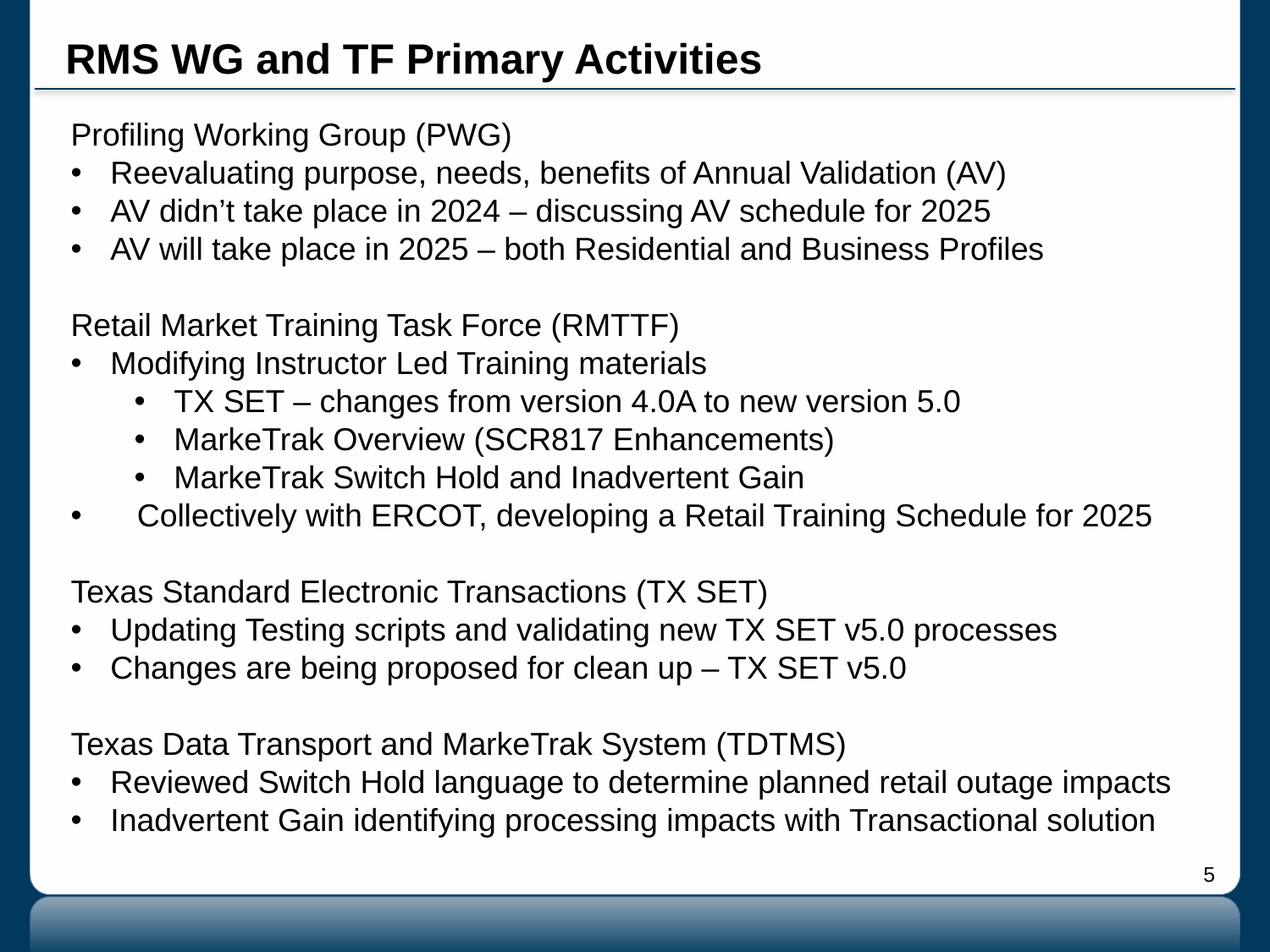

# RMS WG and TF Primary Activities
Profiling Working Group (PWG)
Reevaluating purpose, needs, benefits of Annual Validation (AV)
AV didn’t take place in 2024 – discussing AV schedule for 2025
AV will take place in 2025 – both Residential and Business Profiles

Retail Market Training Task Force (RMTTF)
Modifying Instructor Led Training materials
TX SET – changes from version 4.0A to new version 5.0
MarkeTrak Overview (SCR817 Enhancements)
MarkeTrak Switch Hold and Inadvertent Gain
   Collectively with ERCOT, developing a Retail Training Schedule for 2025

Texas Standard Electronic Transactions (TX SET)
Updating Testing scripts and validating new TX SET v5.0 processes
Changes are being proposed for clean up – TX SET v5.0

Texas Data Transport and MarkeTrak System (TDTMS)
Reviewed Switch Hold language to determine planned retail outage impacts
Inadvertent Gain identifying processing impacts with Transactional solution